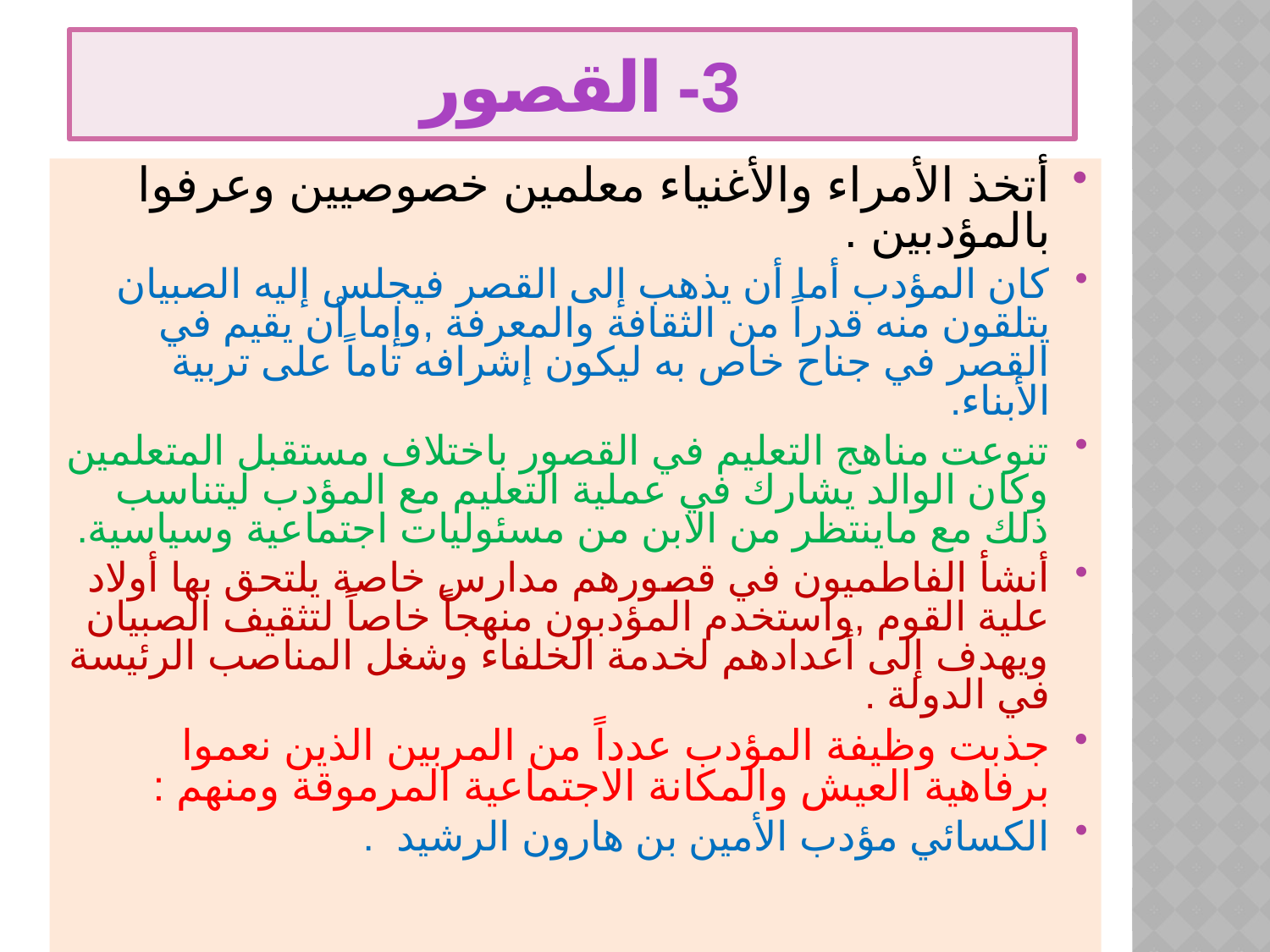

# 3- القصور
أتخذ الأمراء والأغنياء معلمين خصوصيين وعرفوا بالمؤدبين .
كان المؤدب أما أن يذهب إلى القصر فيجلس إليه الصبيان يتلقون منه قدراً من الثقافة والمعرفة ,وإما أن يقيم في القصر في جناح خاص به ليكون إشرافه تاماً على تربية الأبناء.
تنوعت مناهج التعليم في القصور باختلاف مستقبل المتعلمين وكان الوالد يشارك في عملية التعليم مع المؤدب ليتناسب ذلك مع ماينتظر من الابن من مسئوليات اجتماعية وسياسية.
أنشأ الفاطميون في قصورهم مدارس خاصة يلتحق بها أولاد علية القوم ,واستخدم المؤدبون منهجاً خاصاً لتثقيف الصبيان ويهدف إلى أعدادهم لخدمة الخلفاء وشغل المناصب الرئيسة في الدولة .
جذبت وظيفة المؤدب عدداً من المربين الذين نعموا برفاهية العيش والمكانة الاجتماعية المرموقة ومنهم :
الكسائي مؤدب الأمين بن هارون الرشيد  .